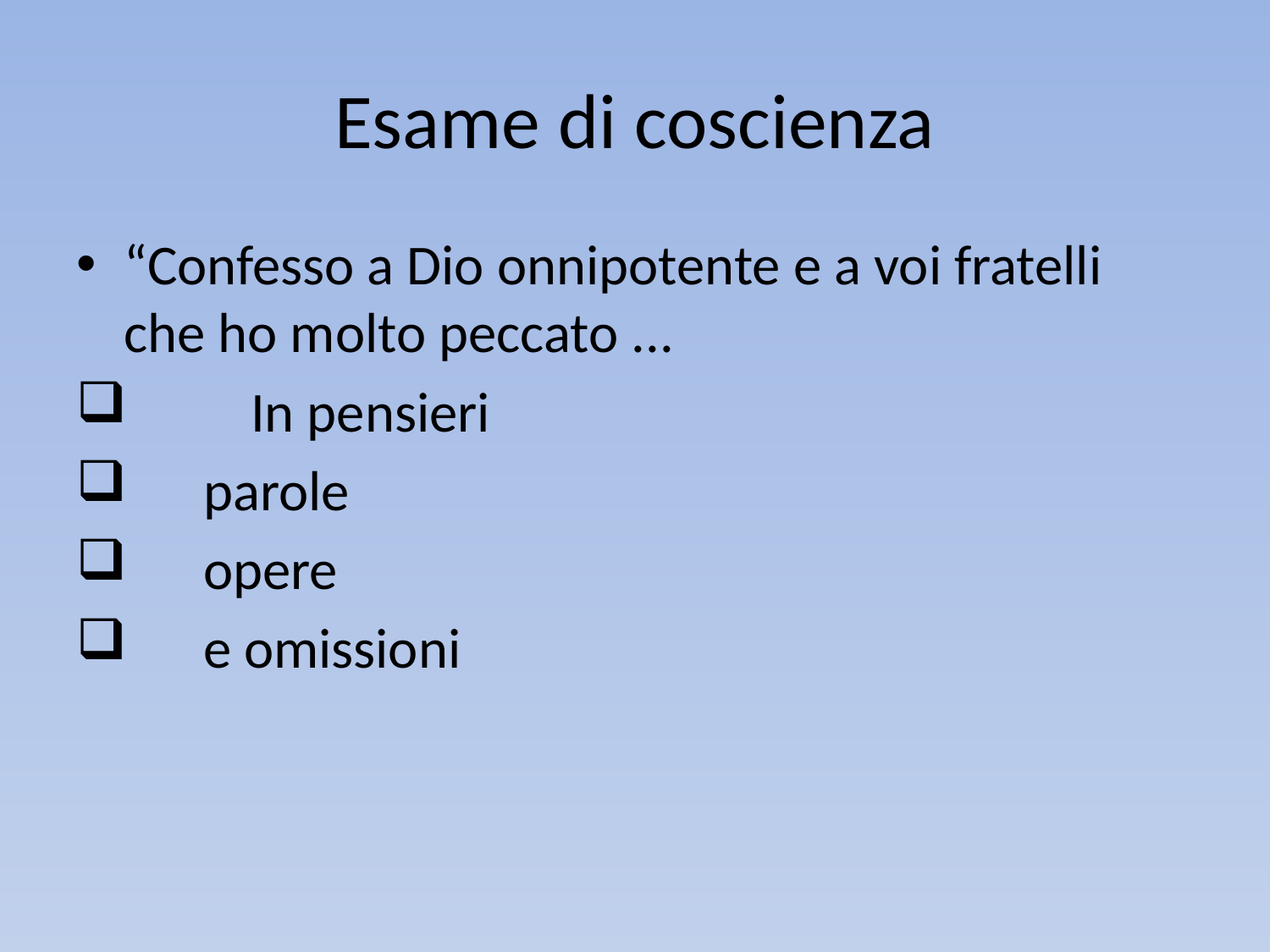

# Esame di coscienza
“Confesso a Dio onnipotente e a voi fratelli che ho molto peccato ...
	In pensieri
      parole
      opere
      e omissioni